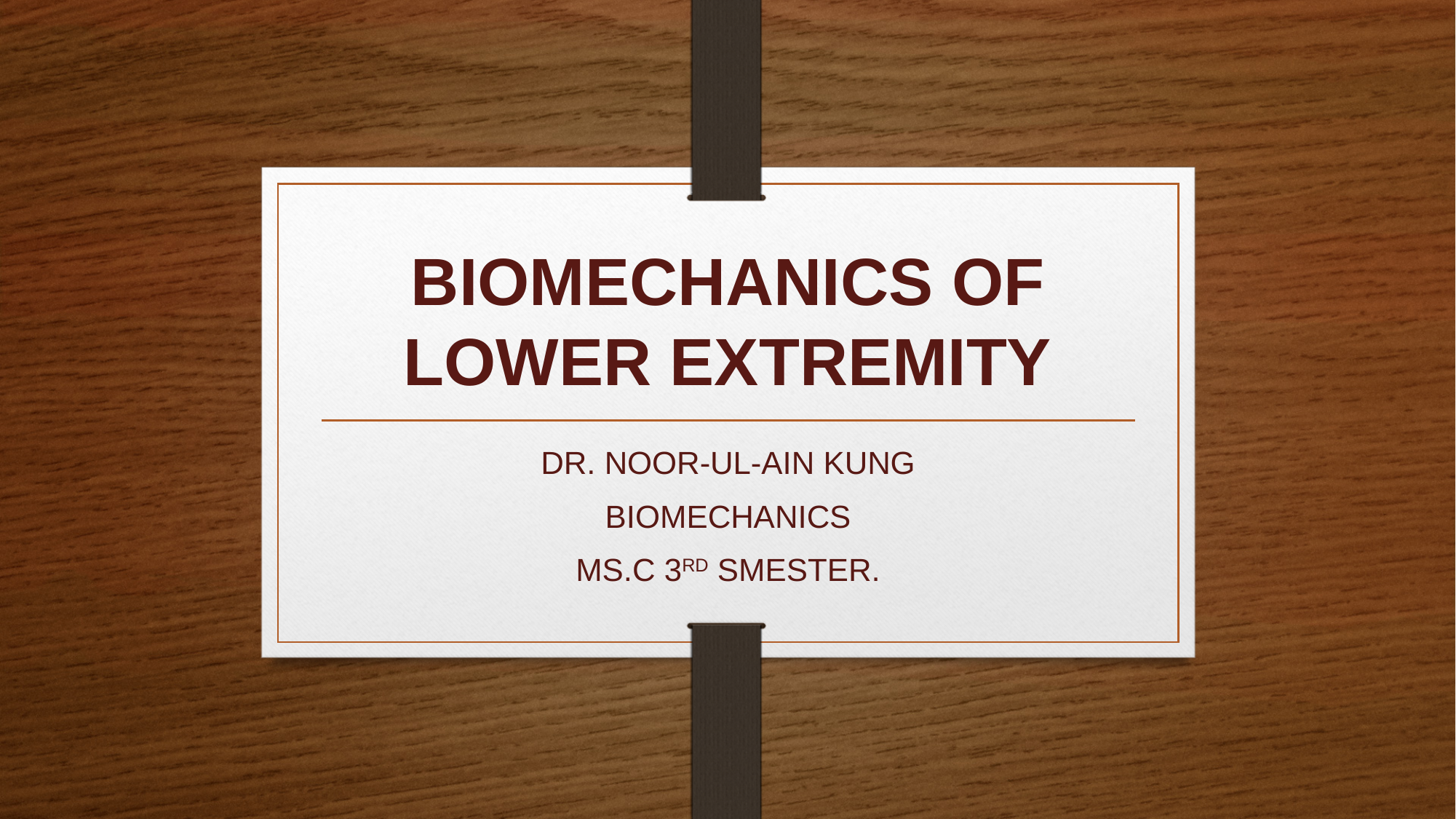

# BIOMECHANICS OF LOWER EXTREMITY
DR. NOOR-UL-AIN KUNG
BIOMECHANICS
MS.C 3RD SMESTER.